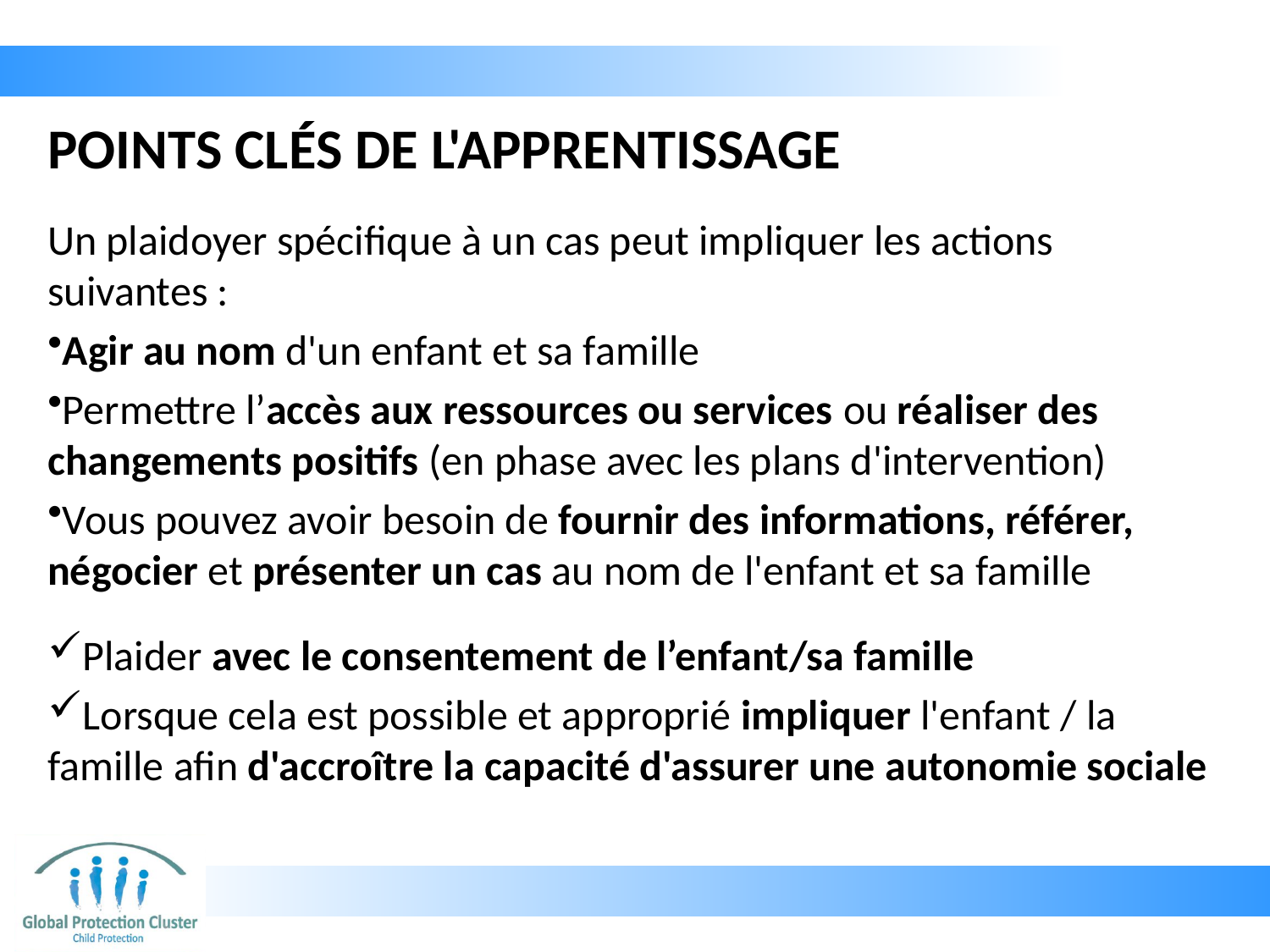

# POINTS CLÉS DE L'APPRENTISSAGE
Un plaidoyer spécifique à un cas peut impliquer les actions suivantes :
Agir au nom d'un enfant et sa famille
Permettre l’accès aux ressources ou services ou réaliser des changements positifs (en phase avec les plans d'intervention)
Vous pouvez avoir besoin de fournir des informations, référer, négocier et présenter un cas au nom de l'enfant et sa famille

Plaider avec le consentement de l’enfant/sa famille
Lorsque cela est possible et approprié impliquer l'enfant / la famille afin d'accroître la capacité d'assurer une autonomie sociale